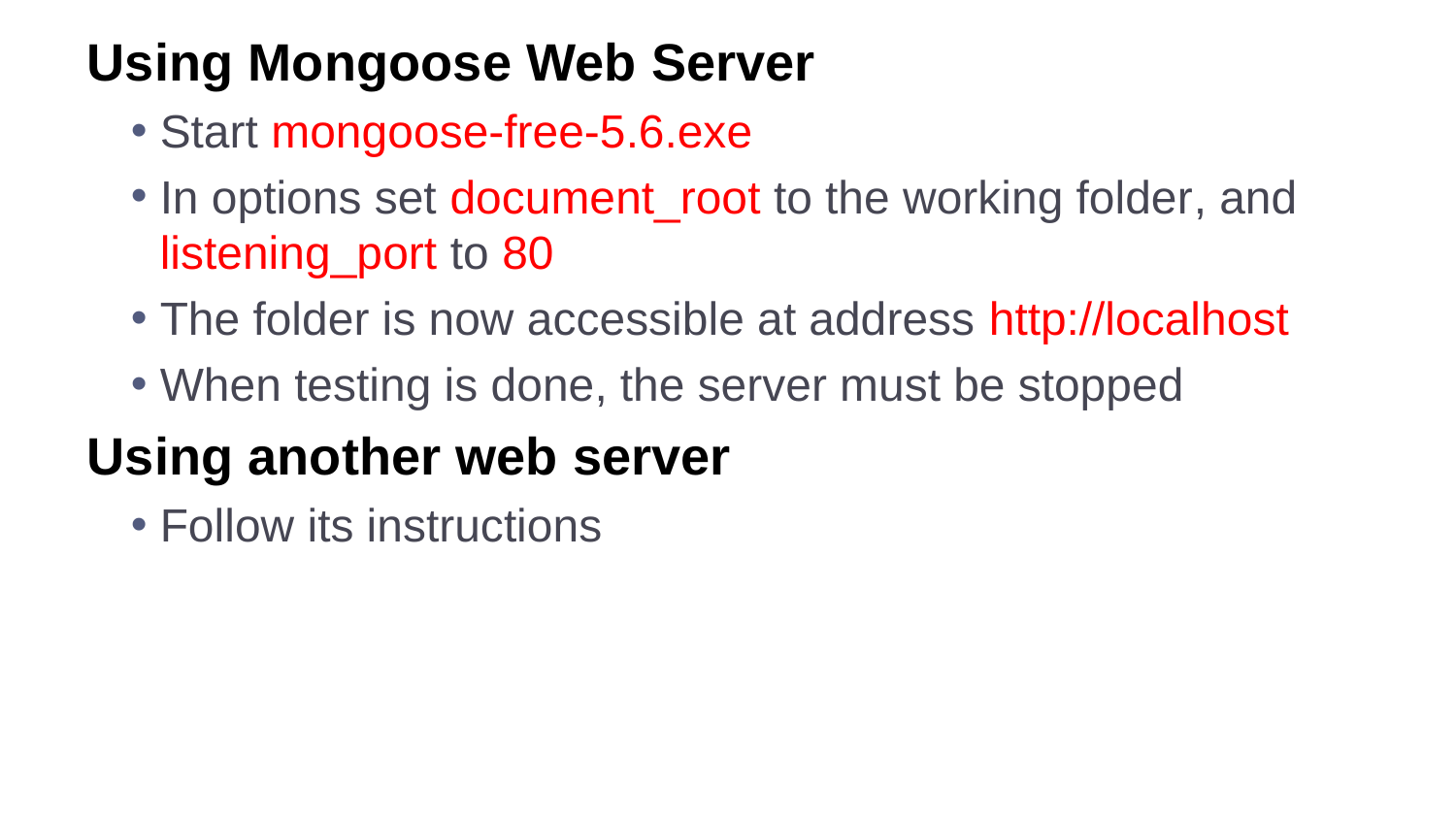

Using Mongoose Web Server
Start mongoose-free-5.6.exe
In options set document_root to the working folder, and listening_port to 80
The folder is now accessible at address http://localhost
When testing is done, the server must be stopped
Using another web server
Follow its instructions